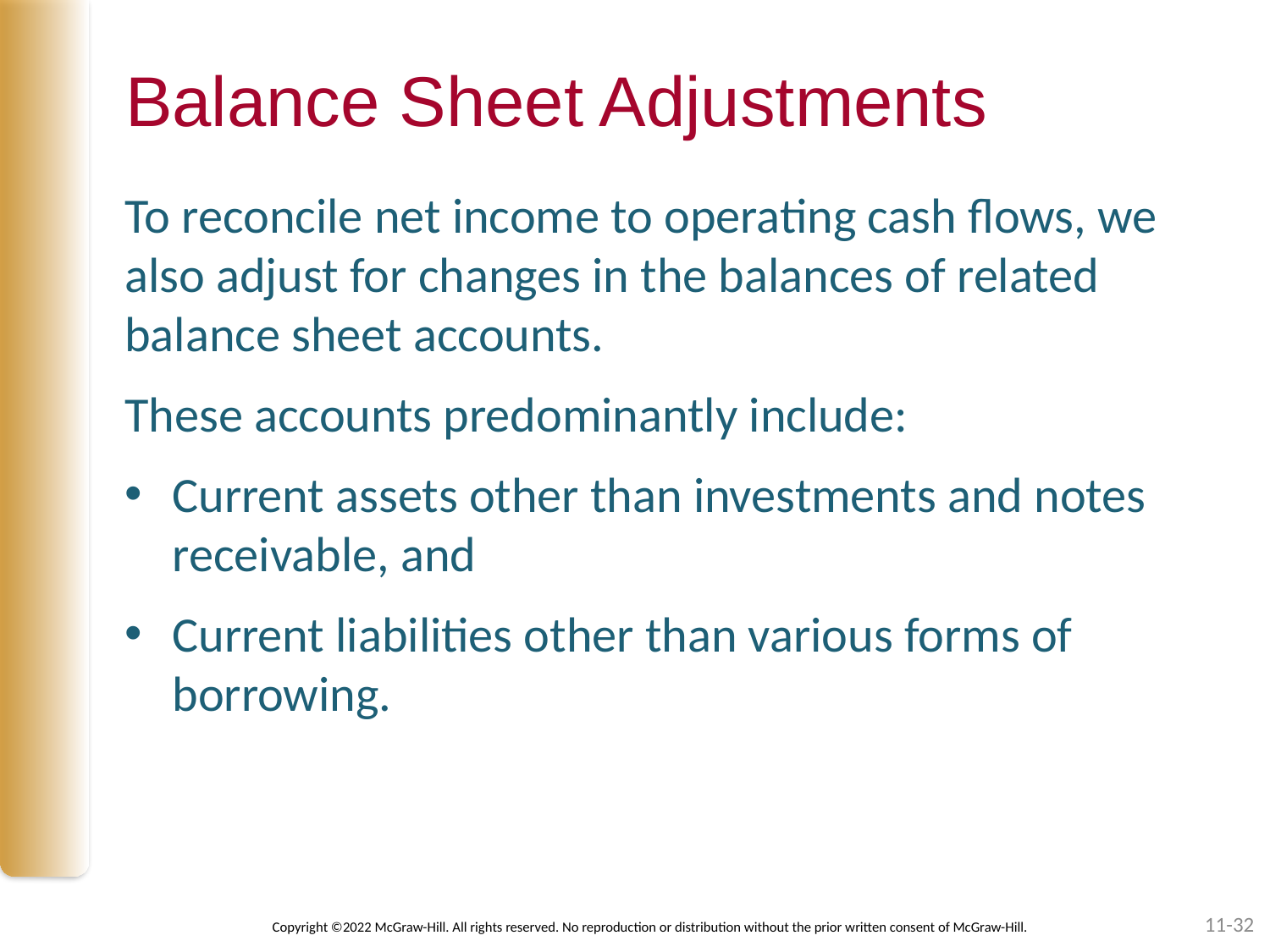

# Balance Sheet Adjustments
To reconcile net income to operating cash flows, we also adjust for changes in the balances of related balance sheet accounts.
These accounts predominantly include:
Current assets other than investments and notes receivable, and
Current liabilities other than various forms of borrowing.
11-32
Copyright ©2022 McGraw-Hill. All rights reserved. No reproduction or distribution without the prior written consent of McGraw-Hill.